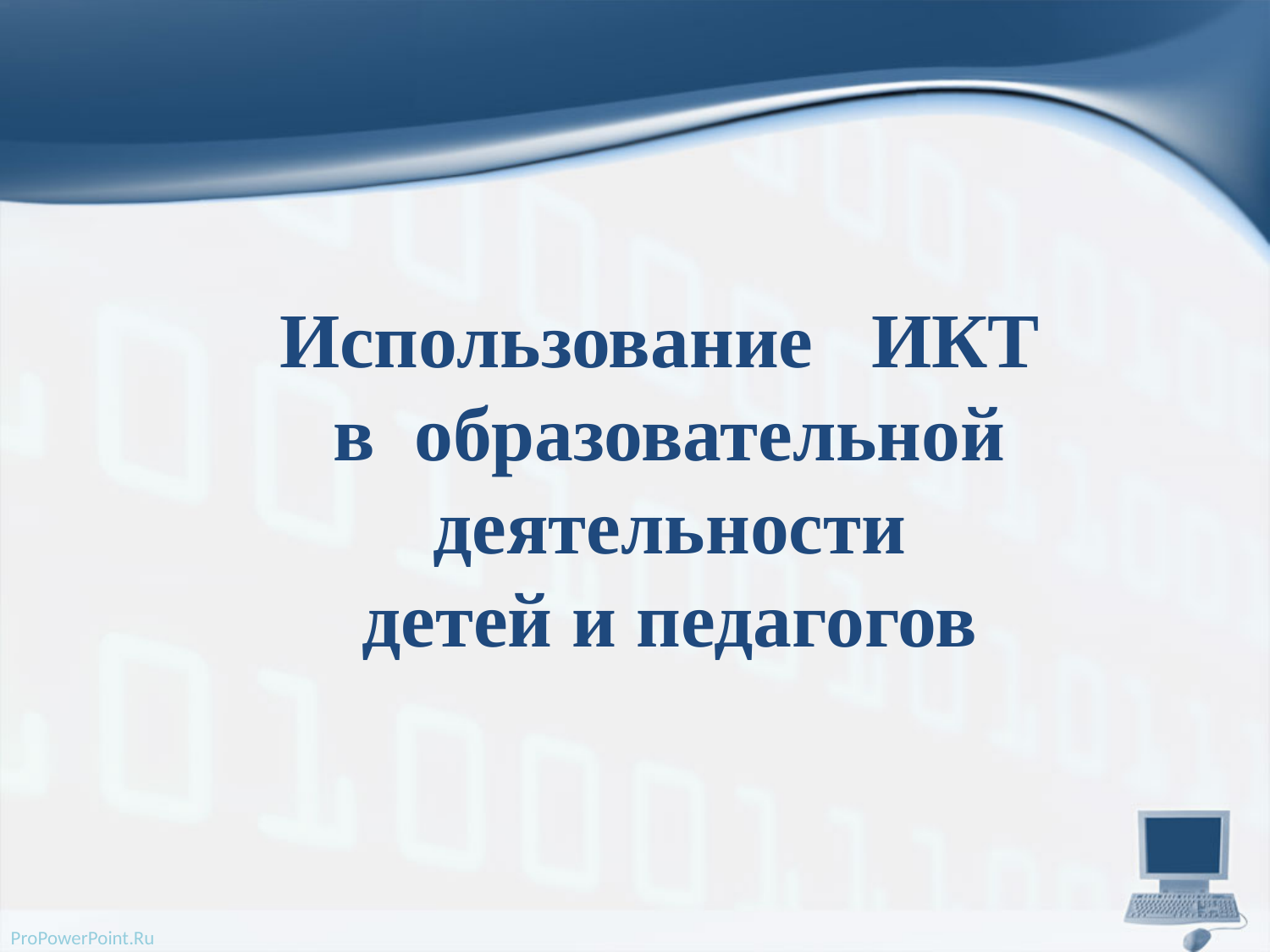

# Использование   ИКТ в  образовательной деятельности детей и педагогов